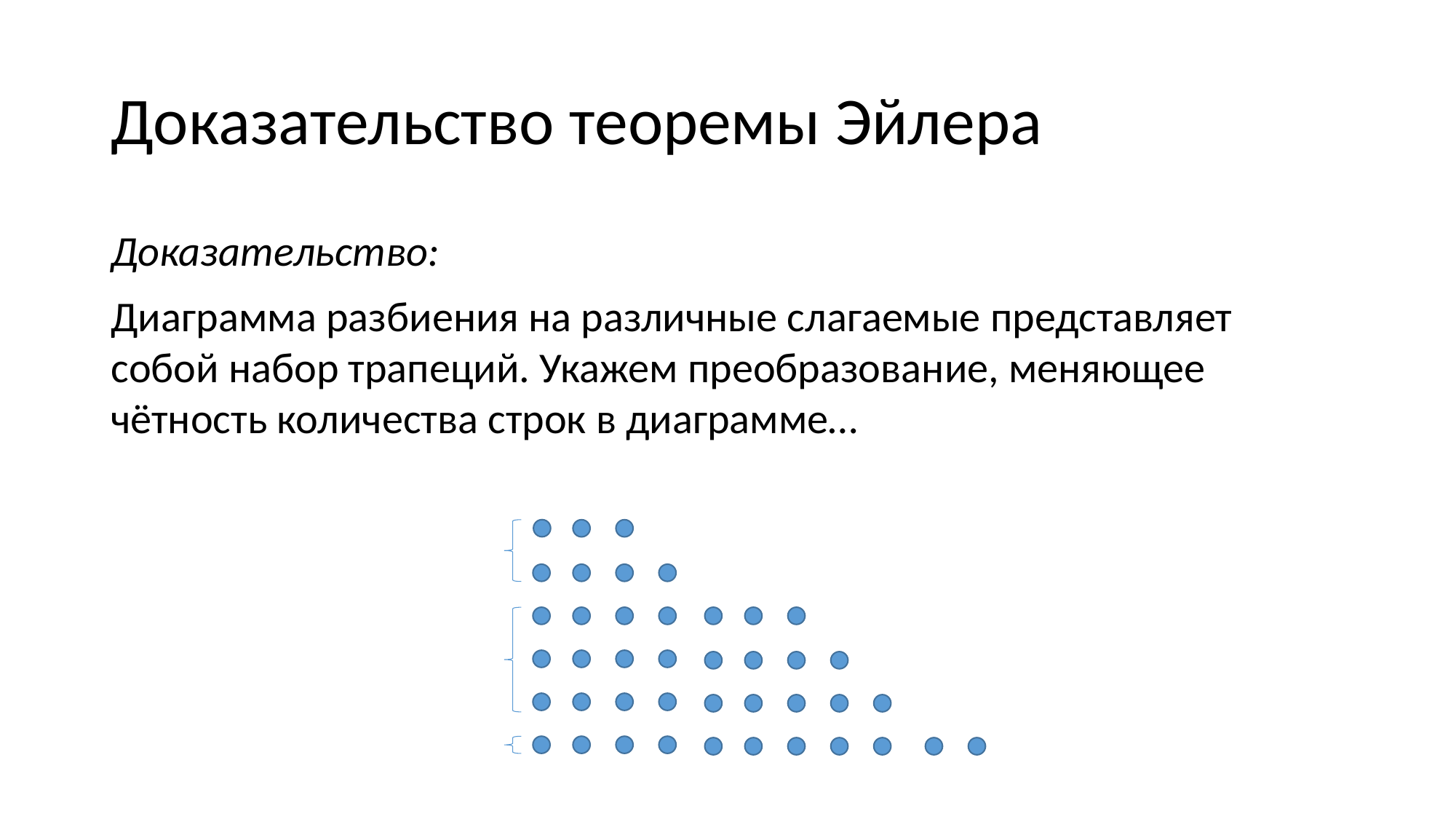

# Доказательство теоремы Эйлера
Доказательство:
Диаграмма разбиения на различные слагаемые представляет собой набор трапеций. Укажем преобразование, меняющее чётность количества строк в диаграмме…